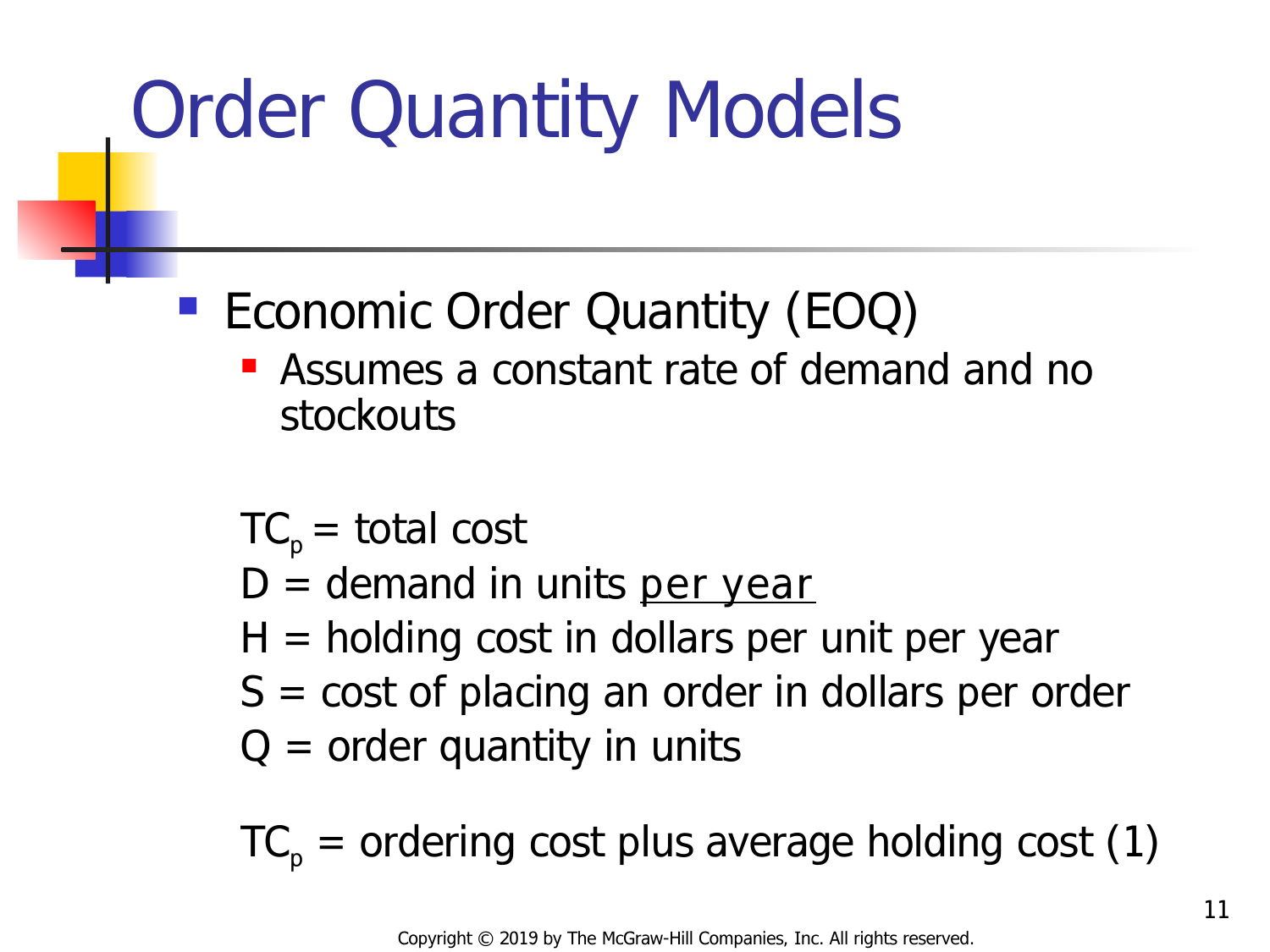

# Order Quantity Models
Economic Order Quantity (EOQ)
Assumes a constant rate of demand and no stockouts

TCp = total cost
D = demand in units per year
H = holding cost in dollars per unit per year
S = cost of placing an order in dollars per order
Q = order quantity in units

TCp = ordering cost plus average holding cost (1)
11
Copyright © 2019 by The McGraw-Hill Companies, Inc. All rights reserved.